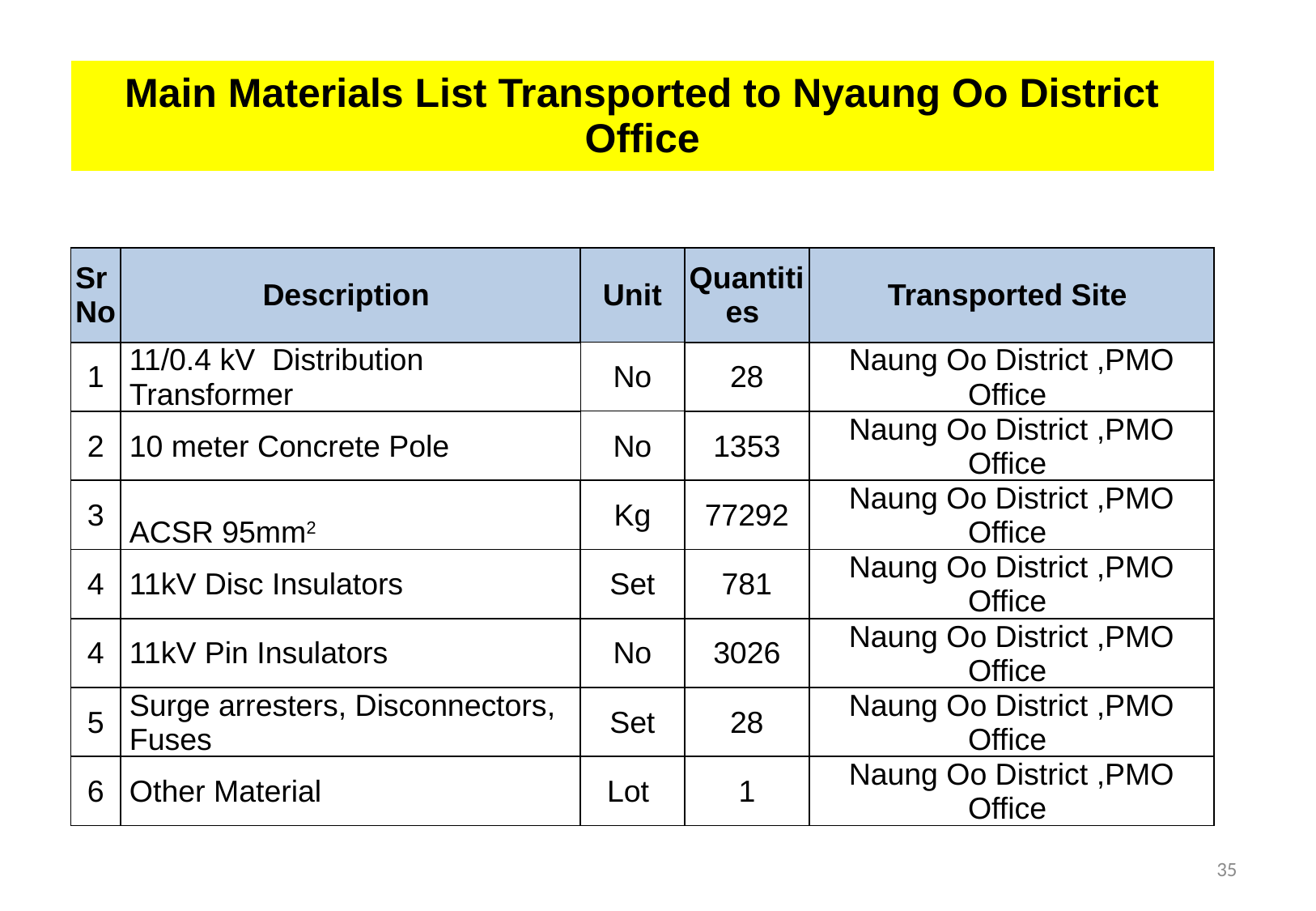

| Main Materials List Transported to Nyaung Oo District Office |  |  |  |  |
| --- | --- | --- | --- | --- |
|  |  |  |  |  |
| Sr No | Description | Unit | Quantities | Transported Site |
| 1 | 11/0.4 kV Distribution Transformer | No | 28 | Naung Oo District ,PMO Office |
| 2 | 10 meter Concrete Pole | No | 1353 | Naung Oo District ,PMO Office |
| 3 | ACSR 95mm2 | Kg | 77292 | Naung Oo District ,PMO Office |
| 4 | 11kV Disc Insulators | Set | 781 | Naung Oo District ,PMO Office |
| 4 | 11kV Pin Insulators | No | 3026 | Naung Oo District ,PMO Office |
| 5 | Surge arresters, Disconnectors, Fuses | Set | 28 | Naung Oo District ,PMO Office |
| 6 | Other Material | Lot | 1 | Naung Oo District ,PMO Office |
35